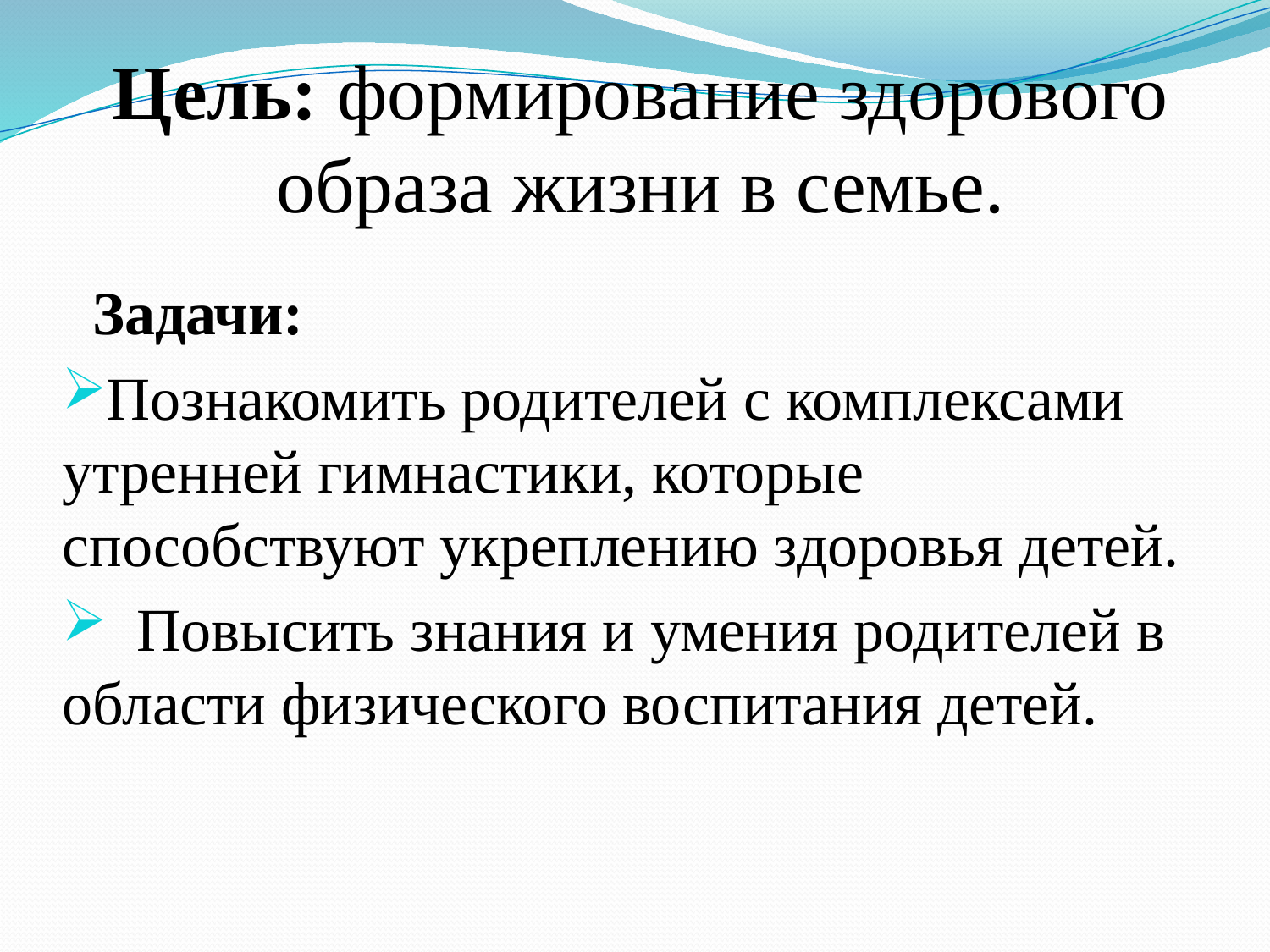

# Цель: формирование здорового образа жизни в семье.
  Задачи:
Познакомить родителей с комплексами утренней гимнастики, которые способствуют укреплению здоровья детей.
  Повысить знания и умения родителей в области физического воспитания детей.